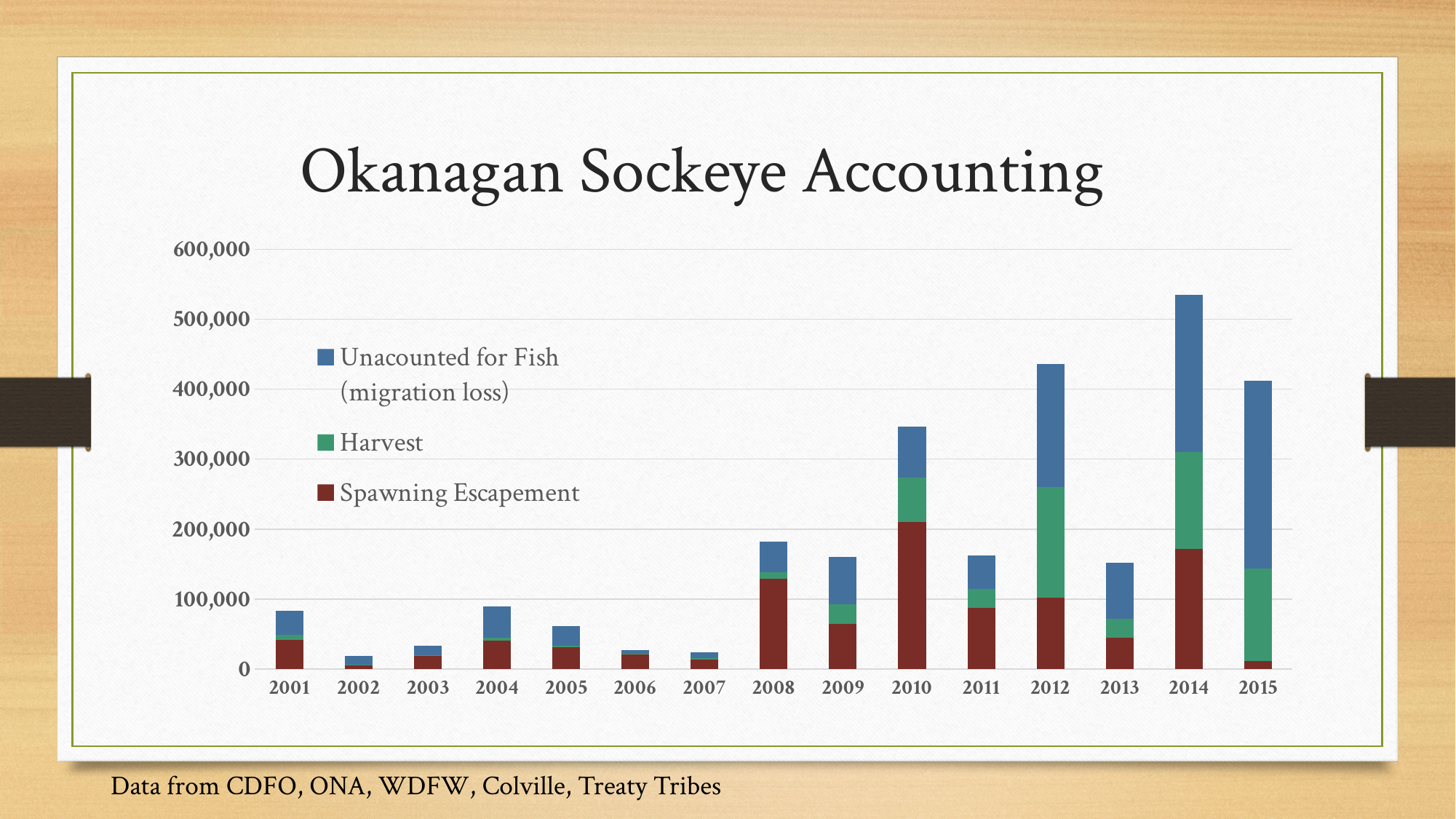

Okanagan Sockeye Accounting

### Chart

| Category |  |  |  |
|---|---|---|---|
| 2001 | 41921.52918181818 | 6710.925303264389 | 34336.81386014216 |
| 2002 | 4898.0 | 1286.0638981599825 | 12587.946125084614 |
| 2003 | 18896.054545454546 | 1283.724341023091 | 13441.28328990435 |
| 2004 | 40907.75 | 4069.9633816792652 | 44598.88647491341 |
| 2005 | 31536.0 | 2030.3433236212516 | 28353.049687301114 |
| 2006 | 20819.0 | 1538.5026314143395 | 4508.5137233980095 |
| 2007 | 13504.136363636364 | 1998.37745435353 | 8240.64300653903 |
| 2008 | 128584.0 | 10269.070724467649 | 43460.995824224374 |
| 2009 | 64141.36363636364 | 28482.02594679064 | 67600.67510919765 |
| 2010 | 209974.0 | 64166.05589720622 | 72404.0432918591 |
| 2011 | 87742.0 | 26503.884182948557 | 47902.52367799188 |
| 2012 | 102251.09090909091 | 157472.99354015774 | 176609.49795303095 |
| 2013 | 45138.0 | 26737.891396166404 | 79763.94050902693 |
| 2014 | 171701.0 | 138273.94176659425 | 224498.22515700915 |
| 2015 | 12000.0 | 131606.70929253593 | 268717.2216880218 |
Data from CDFO, ONA, WDFW, Colville, Treaty Tribes